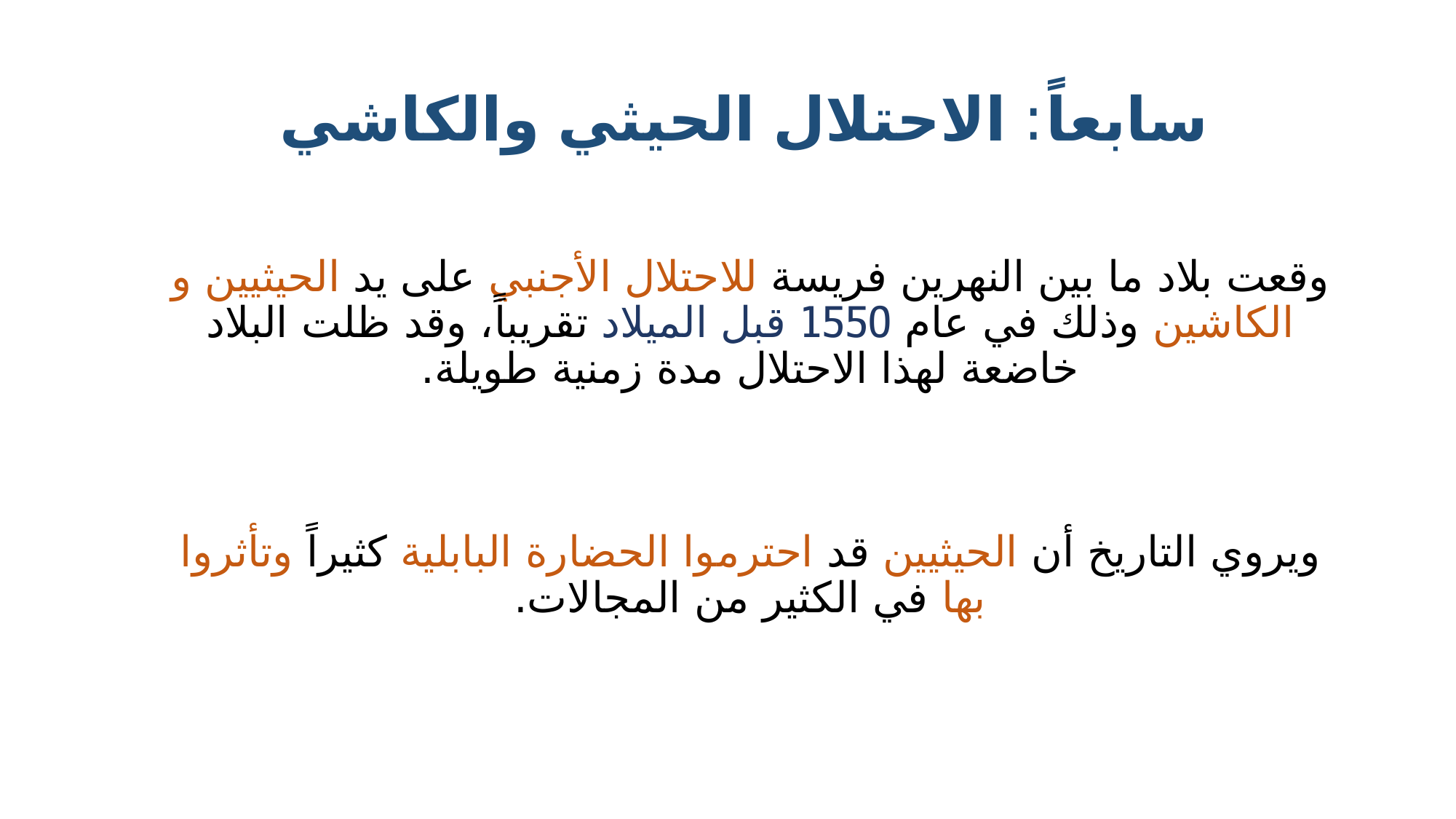

# سابعاً: الاحتلال الحيثي والكاشي
وقعت بلاد ما بين النهرين فريسة للاحتلال الأجنبي على يد الحيثيين و الكاشين وذلك في عام 1550 قبل الميلاد تقريباً، وقد ظلت البلاد خاضعة لهذا الاحتلال مدة زمنية طويلة.

ويروي التاريخ أن الحيثيين قد احترموا الحضارة البابلية كثيراً وتأثروا بها في الكثير من المجالات.